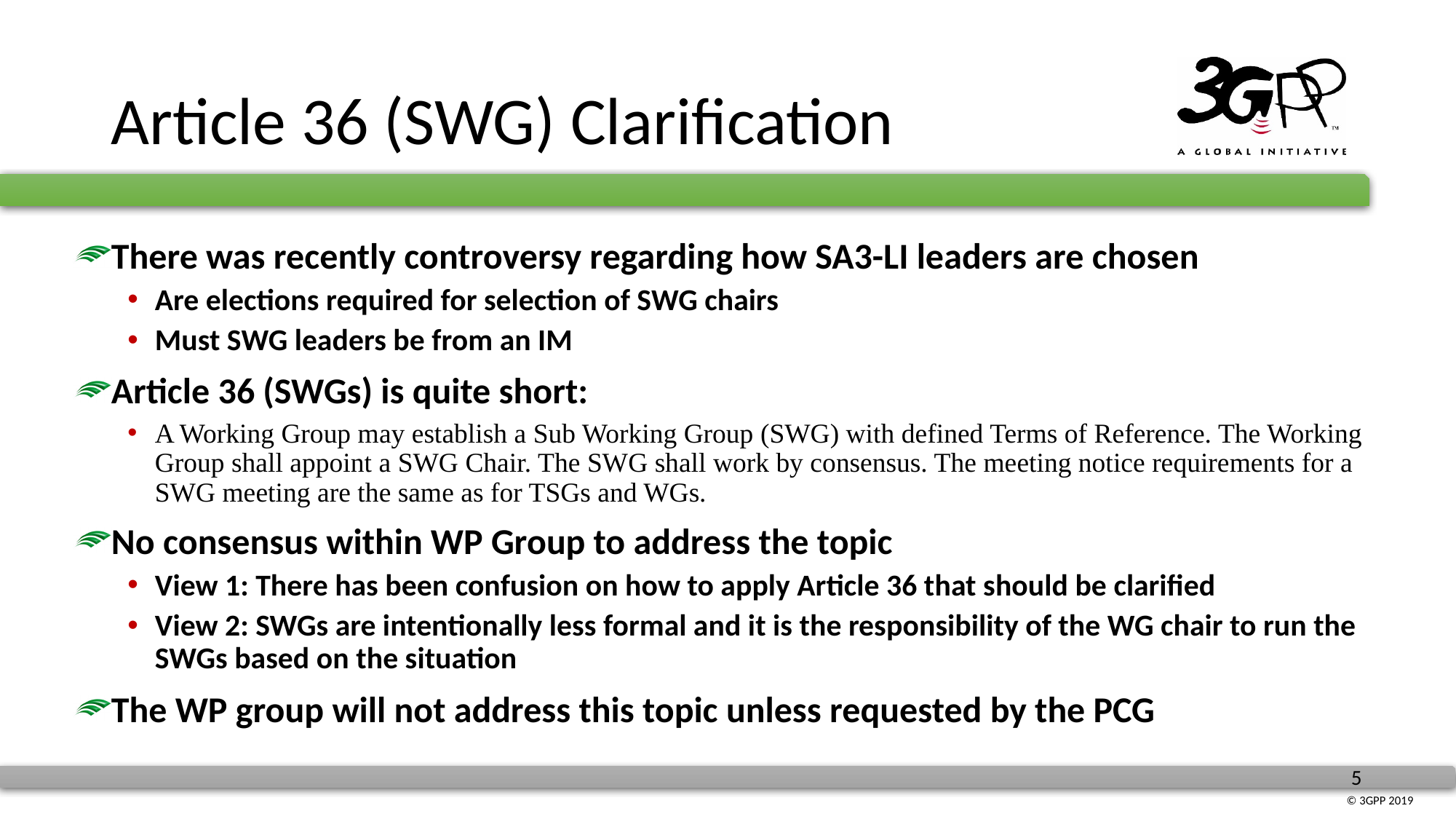

# Article 36 (SWG) Clarification
There was recently controversy regarding how SA3-LI leaders are chosen
Are elections required for selection of SWG chairs
Must SWG leaders be from an IM
Article 36 (SWGs) is quite short:
A Working Group may establish a Sub Working Group (SWG) with defined Terms of Reference. The Working Group shall appoint a SWG Chair. The SWG shall work by consensus. The meeting notice requirements for a SWG meeting are the same as for TSGs and WGs.
No consensus within WP Group to address the topic
View 1: There has been confusion on how to apply Article 36 that should be clarified
View 2: SWGs are intentionally less formal and it is the responsibility of the WG chair to run the SWGs based on the situation
The WP group will not address this topic unless requested by the PCG